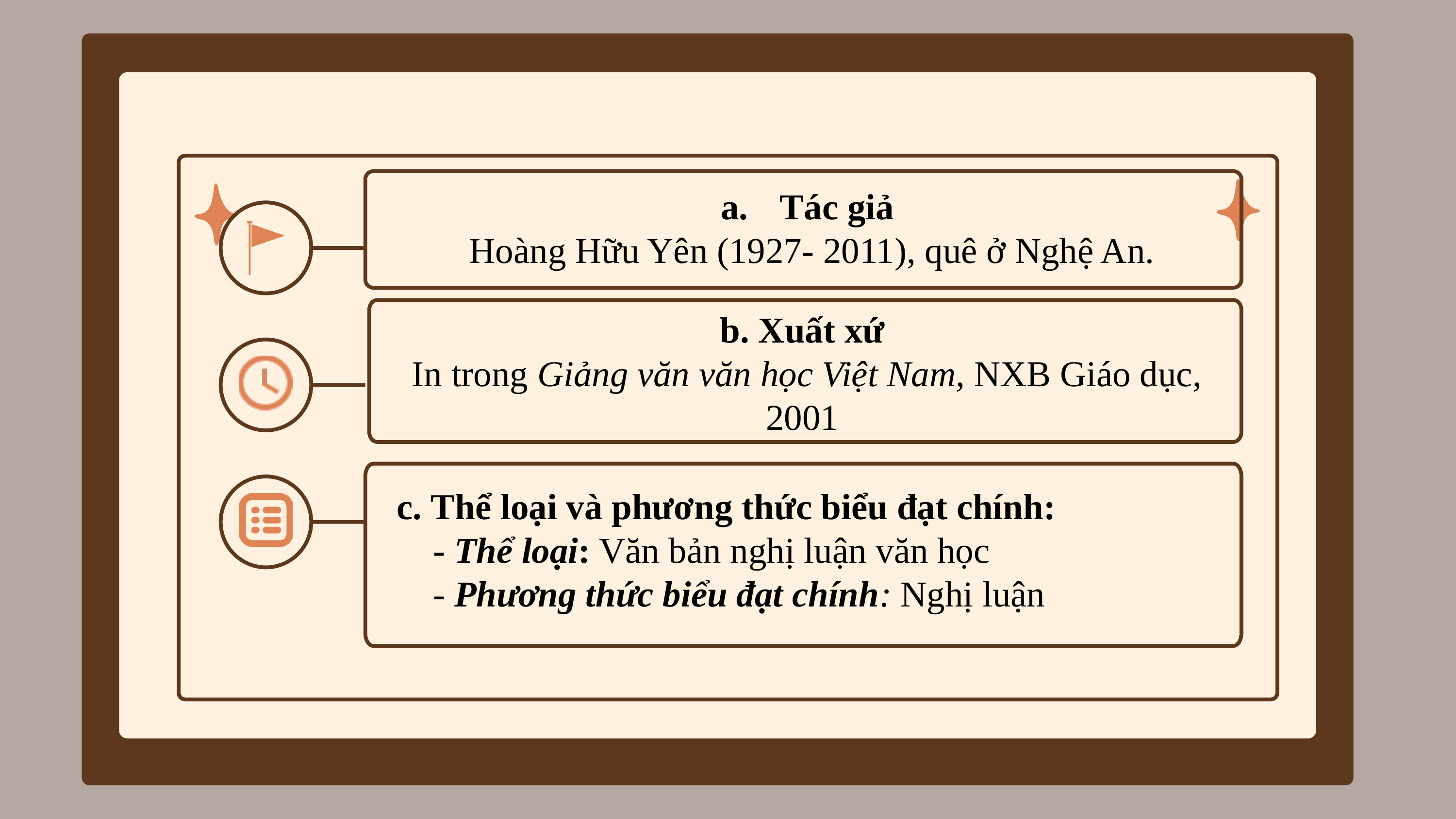

Tác giả
 Hoàng Hữu Yên (1927- 2011), quê ở Nghệ An.

b. Xuất xứ
 In trong Giảng văn văn học Việt Nam, NXB Giáo dục, 2001

c. Thể loại và phương thức biểu đạt chính:
    - Thể loại: Văn bản nghị luận văn học
    - Phương thức biểu đạt chính: Nghị luận